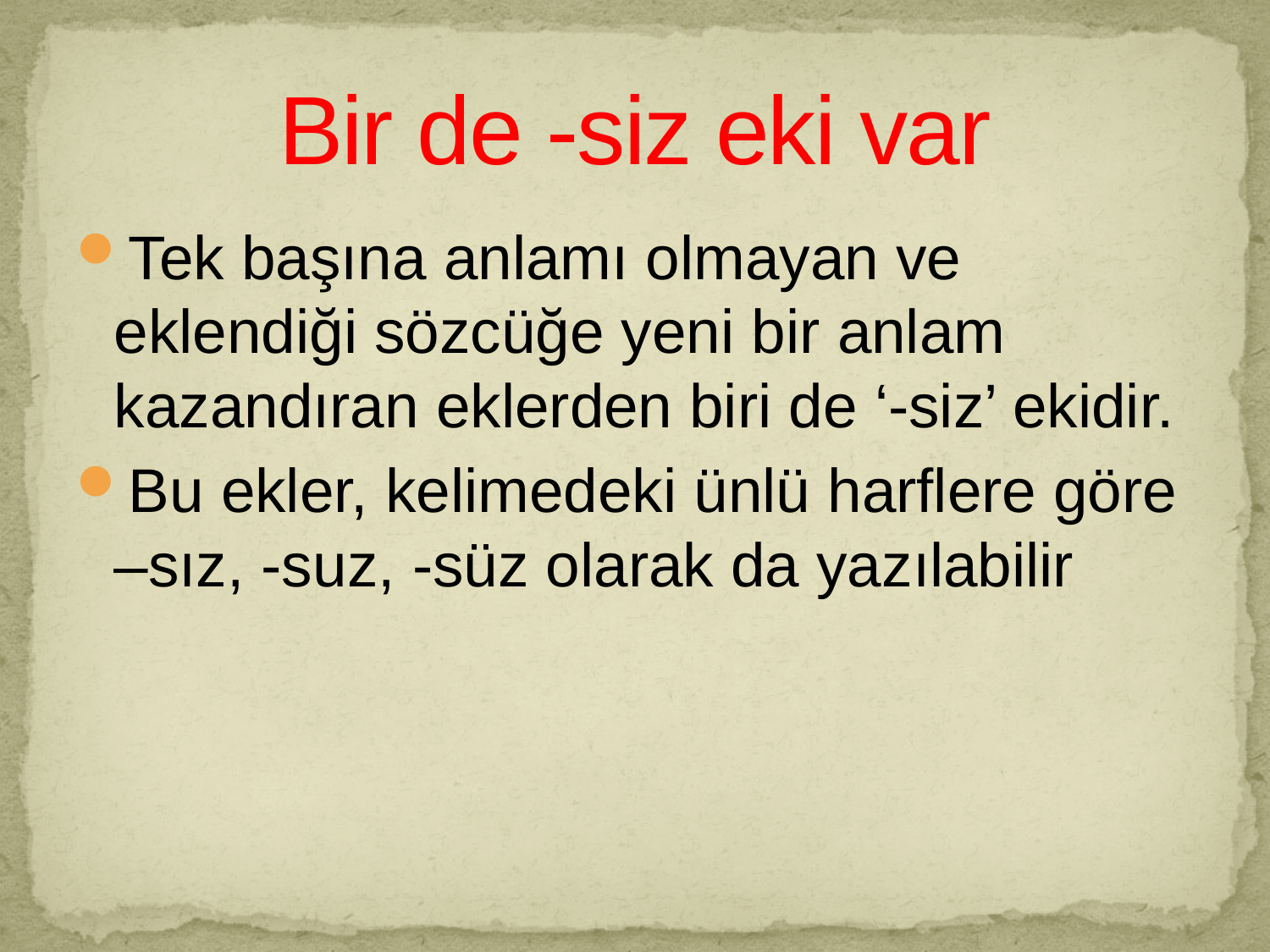

# Bir de -siz eki var
Tek başına anlamı olmayan ve eklendiği sözcüğe yeni bir anlam kazandıran eklerden biri de ‘-siz’ ekidir.
Bu ekler, kelimedeki ünlü harflere göre –sız, -suz, -süz olarak da yazılabilir